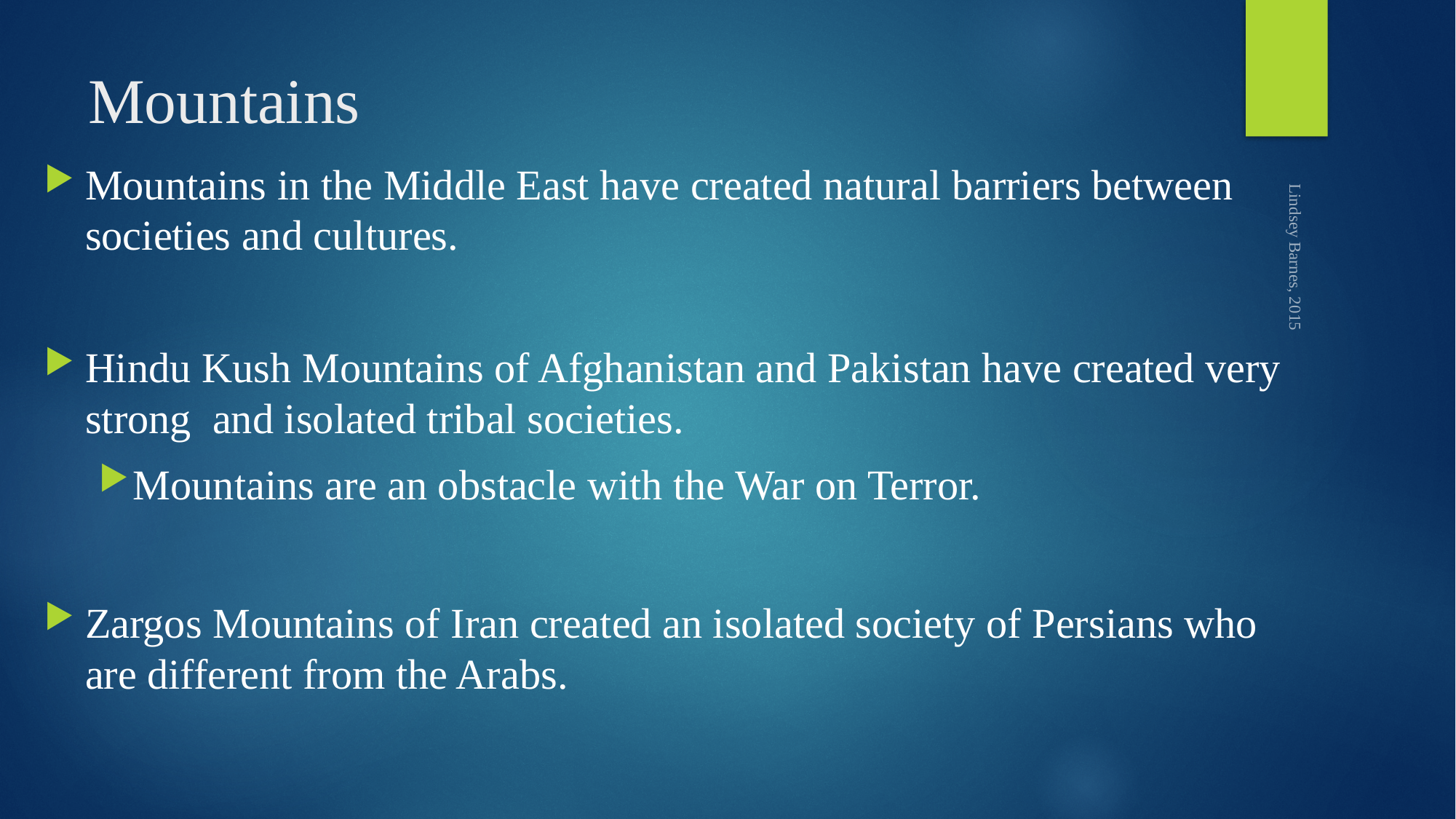

# Mountains
Mountains in the Middle East have created natural barriers between societies and cultures.

Hindu Kush Mountains of Afghanistan and Pakistan have created very strong  and isolated tribal societies.
Mountains are an obstacle with the War on Terror.

Zargos Mountains of Iran created an isolated society of Persians who are different from the Arabs.
Lindsey Barnes, 2015